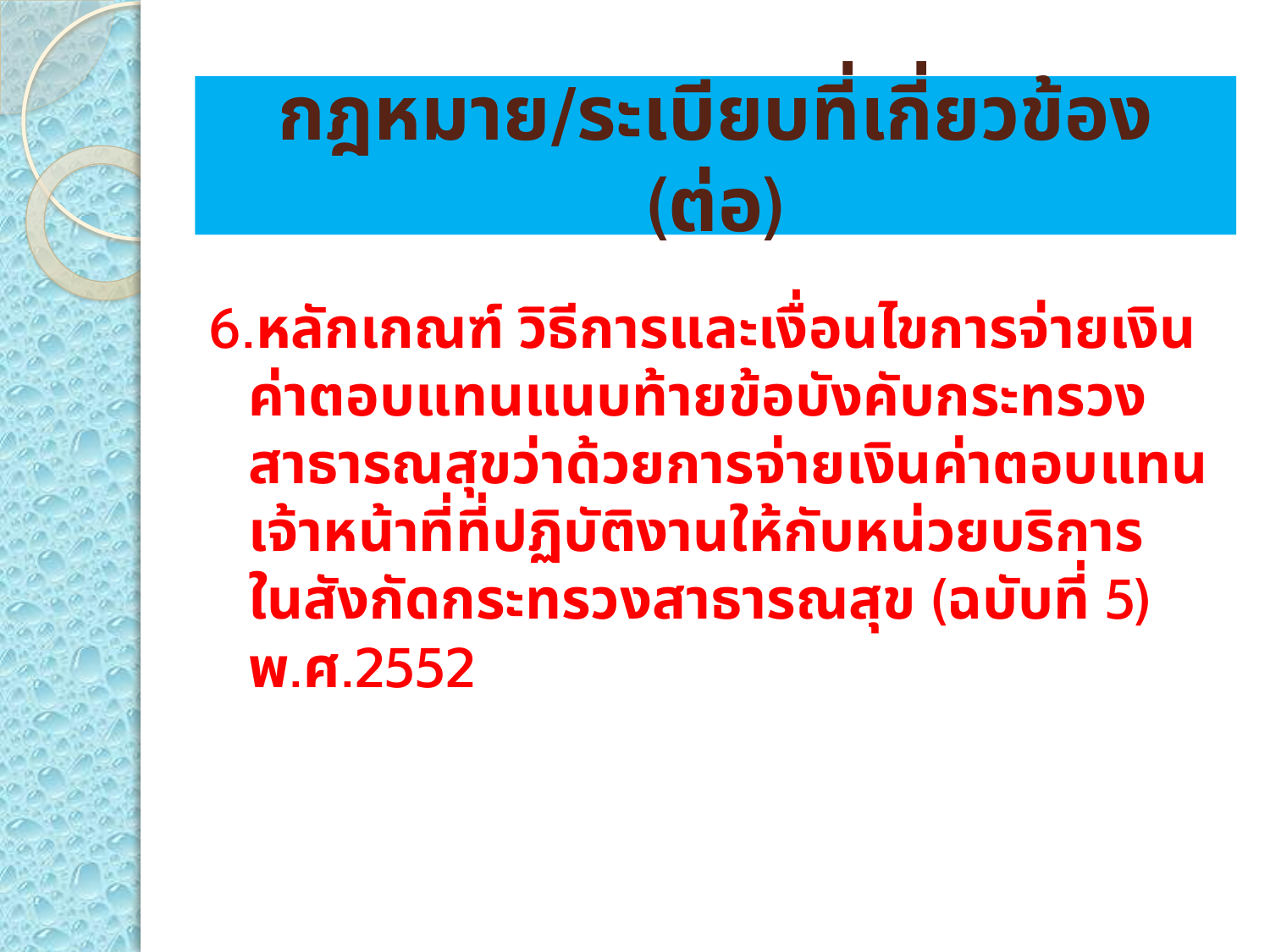

# กฎหมาย/ระเบียบที่เกี่ยวข้อง (ต่อ)
6.หลักเกณฑ์ วิธีการและเงื่อนไขการจ่ายเงินค่าตอบแทนแนบท้ายข้อบังคับกระทรวงสาธารณสุขว่าด้วยการจ่ายเงินค่าตอบแทนเจ้าหน้าที่ที่ปฏิบัติงานให้กับหน่วยบริการ     ในสังกัดกระทรวงสาธารณสุข (ฉบับที่ 5) พ.ศ.2552